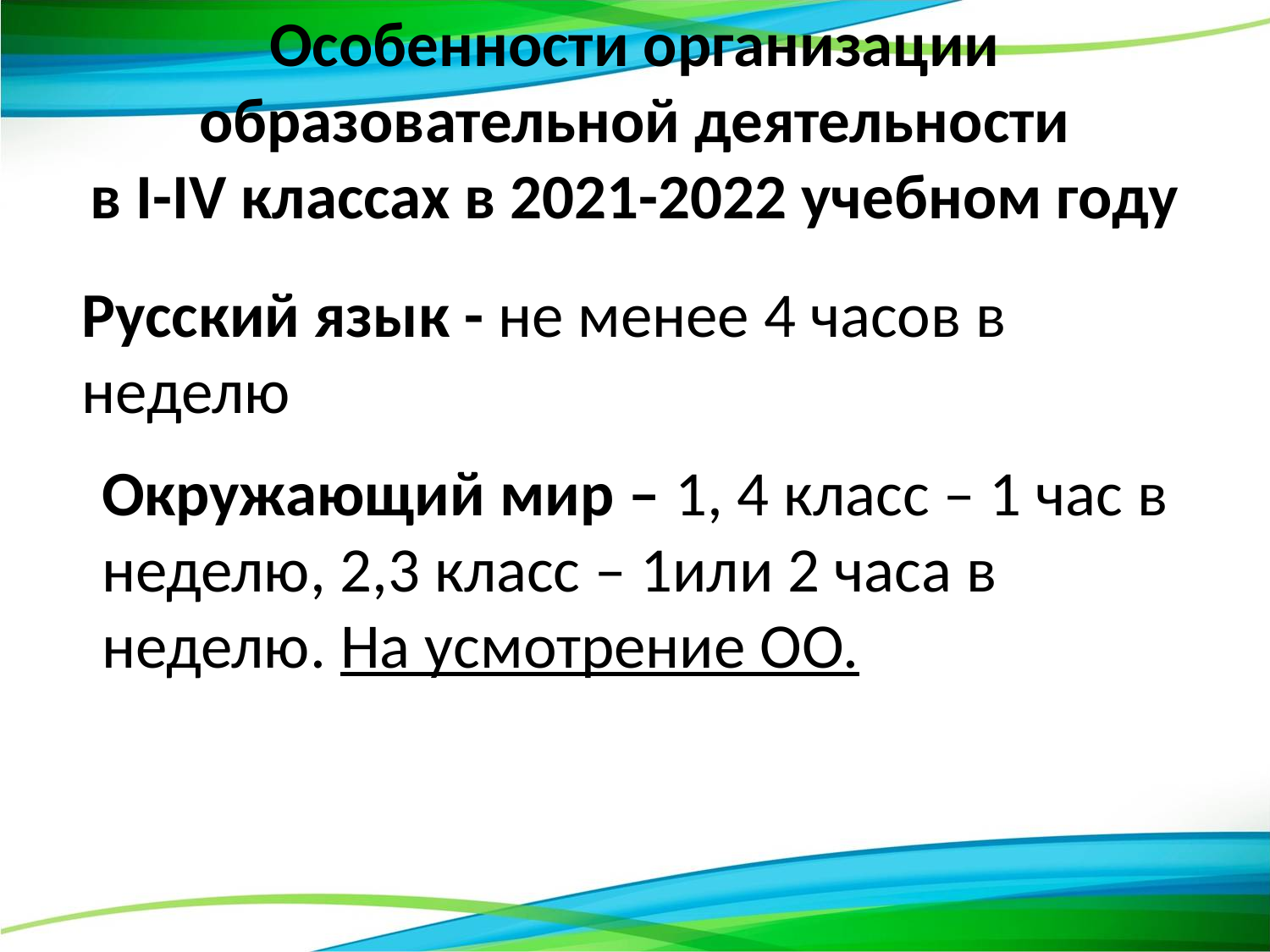

# Особенности организации образовательной деятельности в I-IV классах в 2021-2022 учебном году
Русский язык - не менее 4 часов в неделю
Окружающий мир – 1, 4 класс – 1 час в неделю, 2,3 класс – 1или 2 часа в неделю. На усмотрение ОО.